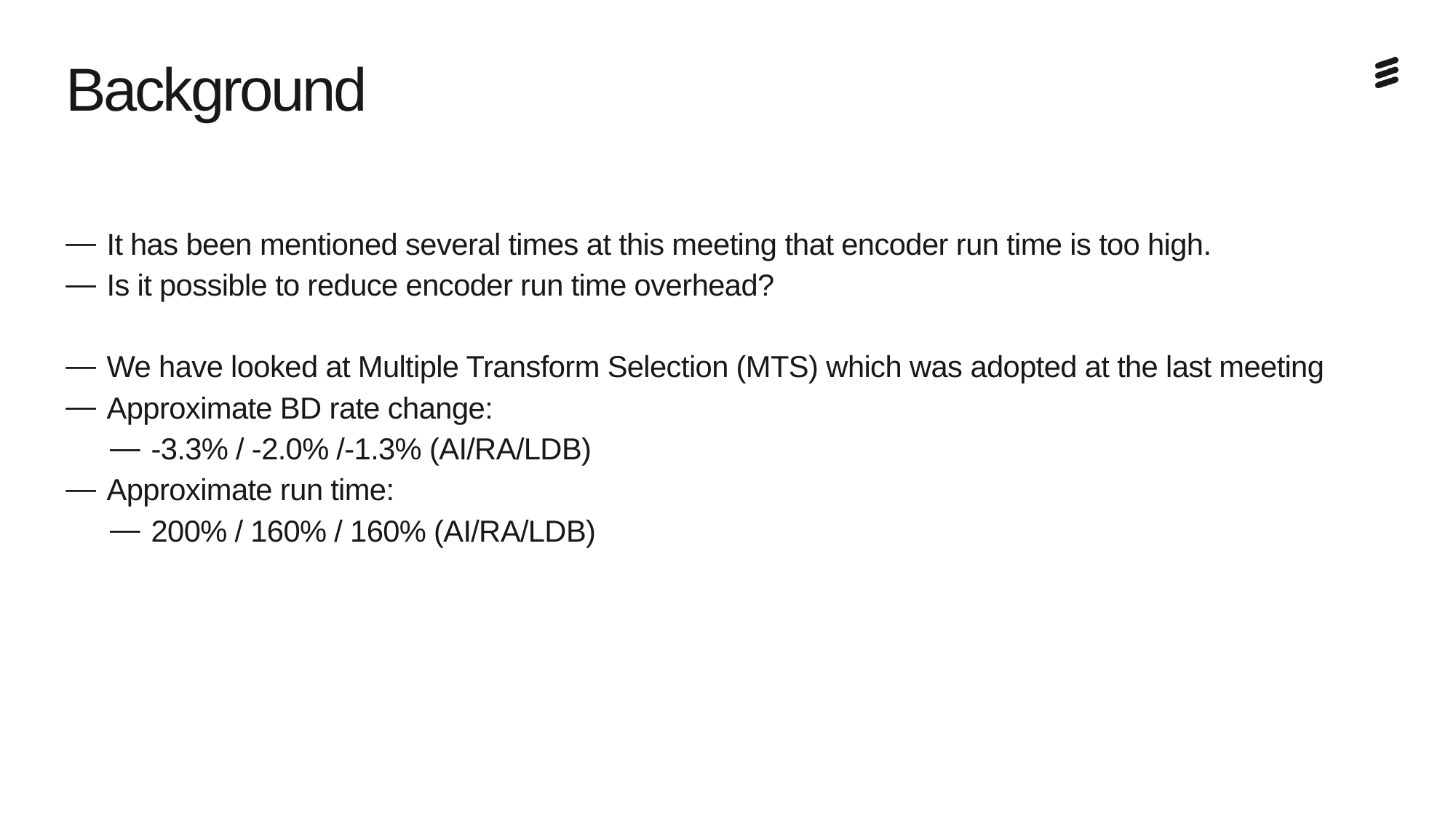

# Background
It has been mentioned several times at this meeting that encoder run time is too high.
Is it possible to reduce encoder run time overhead?

We have looked at Multiple Transform Selection (MTS) which was adopted at the last meeting
Approximate BD rate change:
-3.3% / -2.0% /-1.3% (AI/RA/LDB)
Approximate run time:
200% / 160% / 160% (AI/RA/LDB)